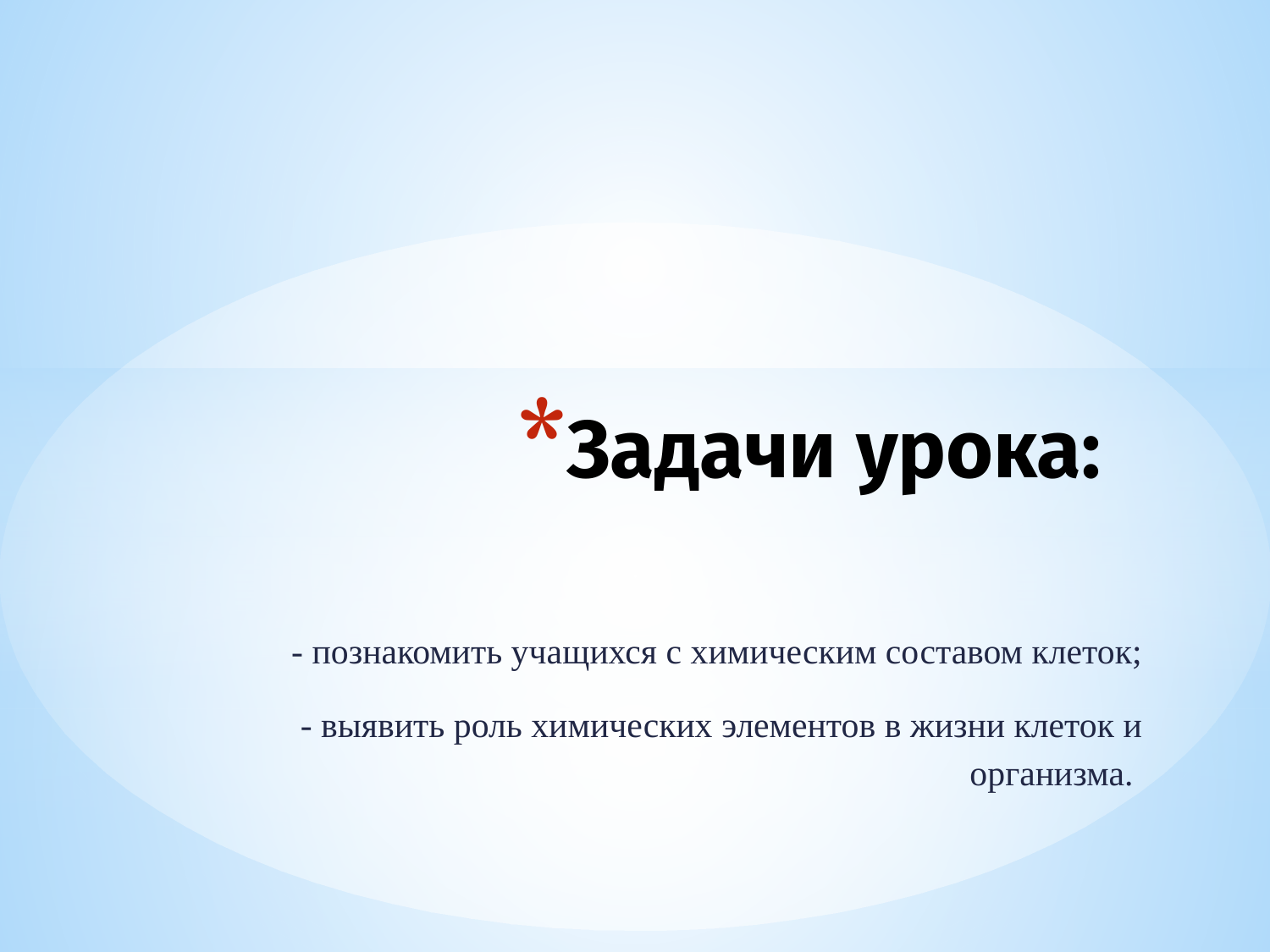

# Задачи урока:
- познакомить учащихся с химическим составом клеток;
- выявить роль химических элементов в жизни клеток и организма.